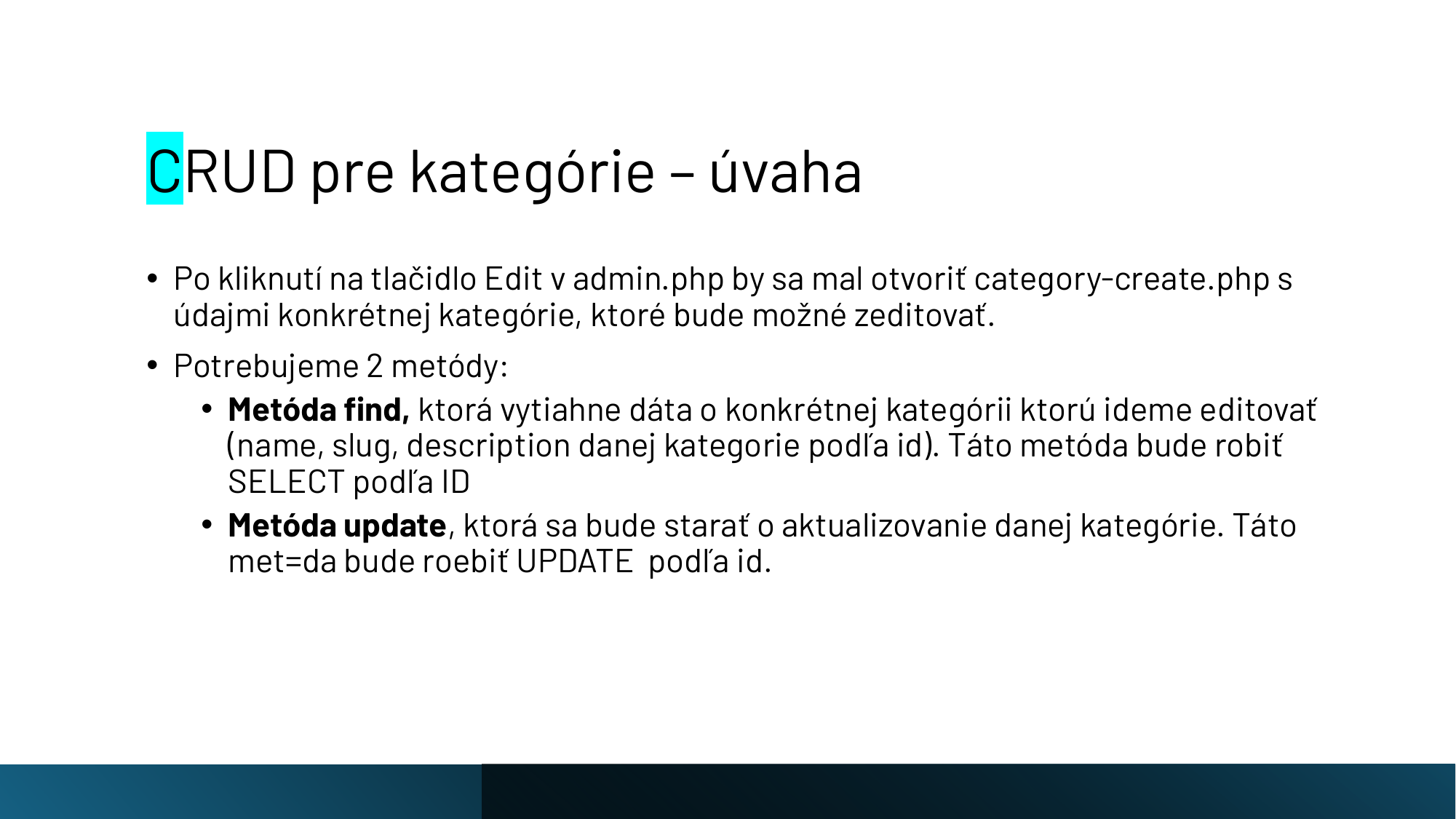

# CRUD pre kategórie – úvaha
Po kliknutí na tlačidlo Edit v admin.php by sa mal otvoriť category-create.php s údajmi konkrétnej kategórie, ktoré bude možné zeditovať.
Potrebujeme 2 metódy:
Metóda find, ktorá vytiahne dáta o konkrétnej kategórii ktorú ideme editovať (name, slug, description danej kategorie podľa id). Táto metóda bude robiť SELECT podľa ID
Metóda update, ktorá sa bude starať o aktualizovanie danej kategórie. Táto met=da bude roebiť UPDATE  podľa id.